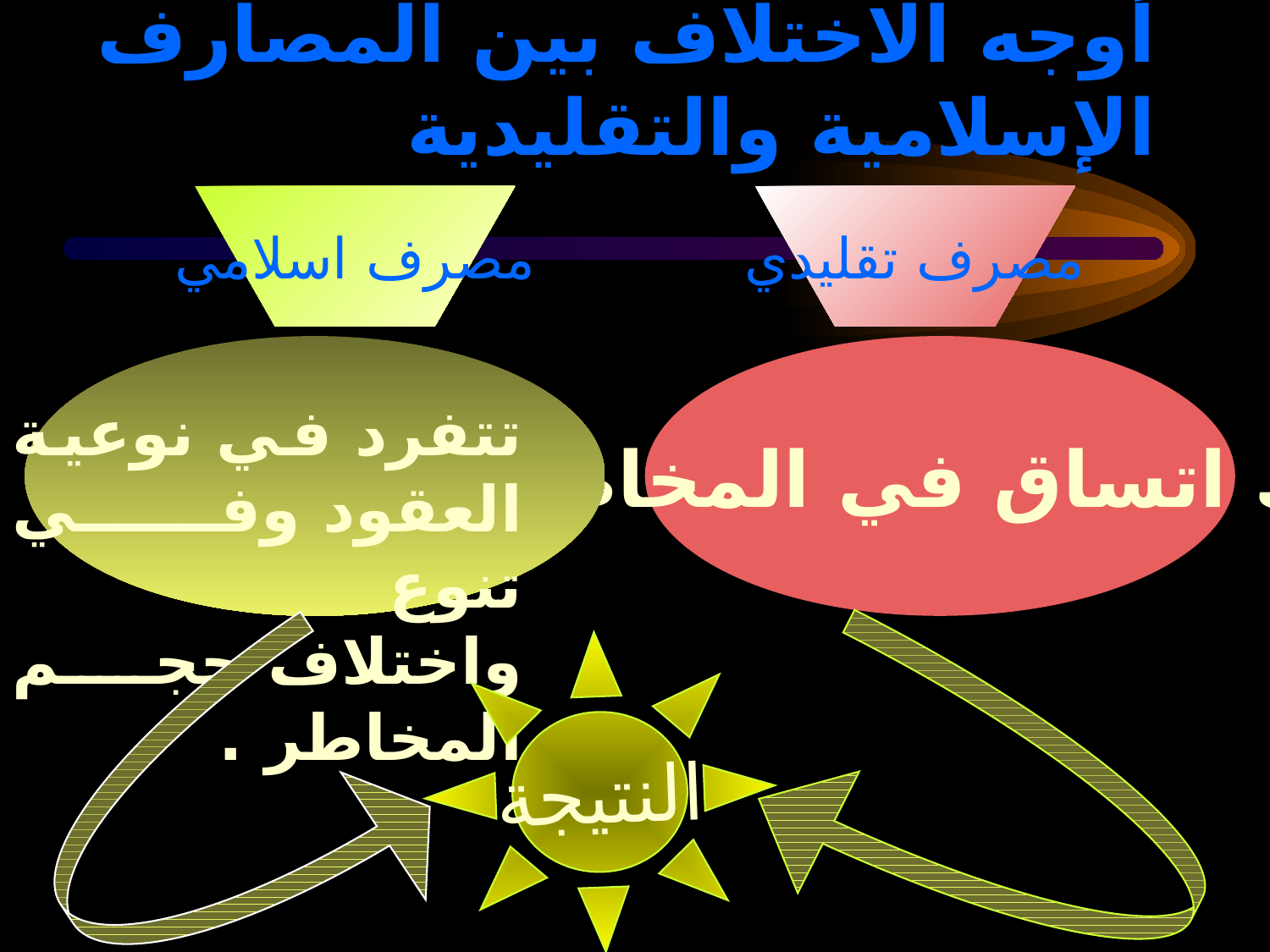

# أوجه الاختلاف بين المصارف الإسلامية والتقليدية
مصرف اسلامي
مصرف تقليدي

هناك اتساق في المخاطر .
تتفرد في نوعية العقود وفي تنوع
واختلاف حجم المخاطر .

النتيجة